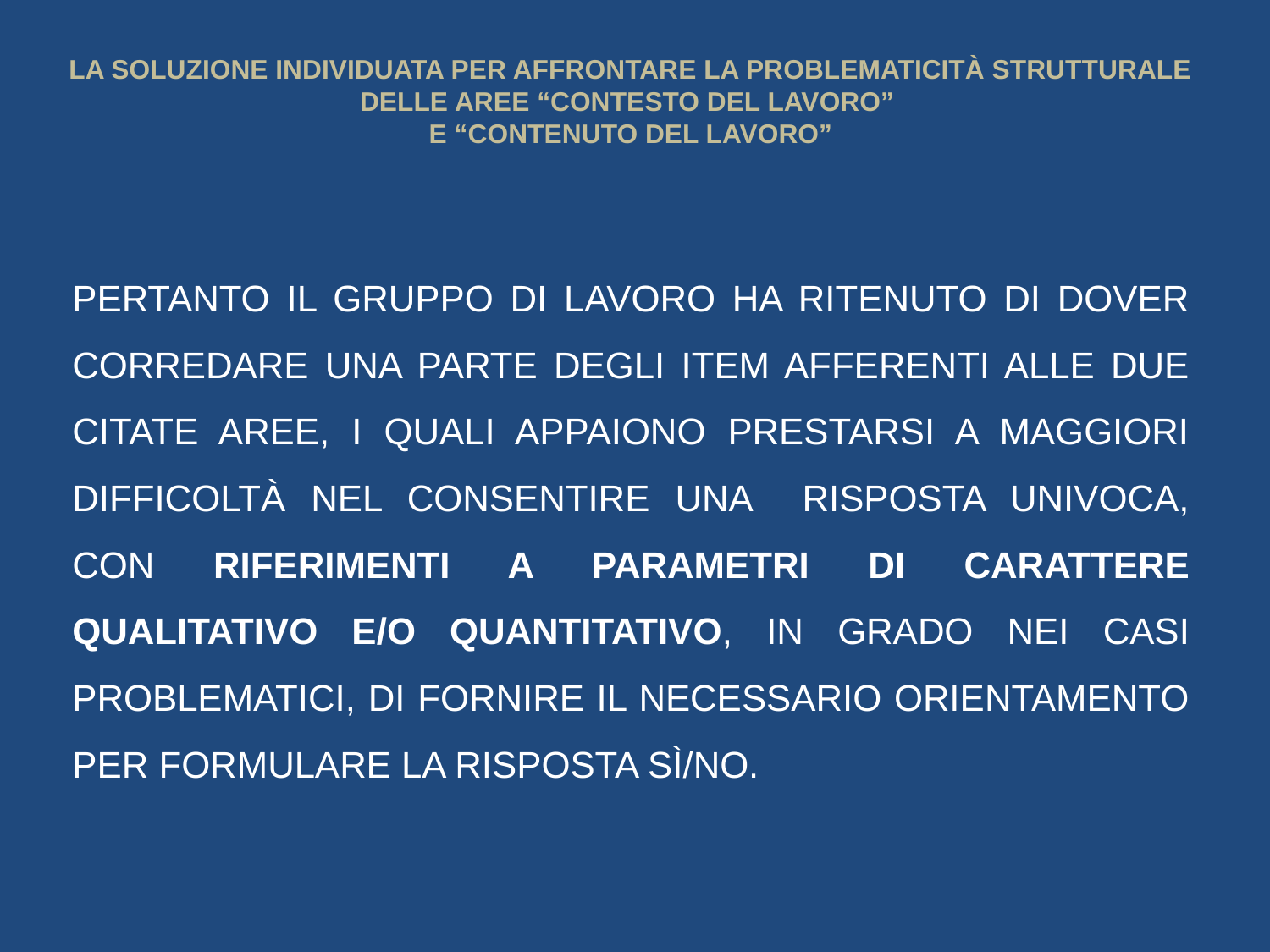

# LA SOLUZIONE INDIVIDUATA PER AFFRONTARE LA PROBLEMATICITÀ STRUTTURALE DELLE AREE “CONTESTO DEL LAVORO” E “CONTENUTO DEL LAVORO”
PERTANTO IL GRUPPO DI LAVORO HA RITENUTO DI DOVER CORREDARE UNA PARTE DEGLI ITEM AFFERENTI ALLE DUE CITATE AREE, I QUALI APPAIONO PRESTARSI A MAGGIORI DIFFICOLTÀ NEL CONSENTIRE UNA  RISPOSTA UNIVOCA, CON RIFERIMENTI A PARAMETRI DI CARATTERE QUALITATIVO E/O QUANTITATIVO, IN GRADO NEI CASI PROBLEMATICI, DI FORNIRE IL NECESSARIO ORIENTAMENTO PER FORMULARE LA RISPOSTA SÌ/NO.